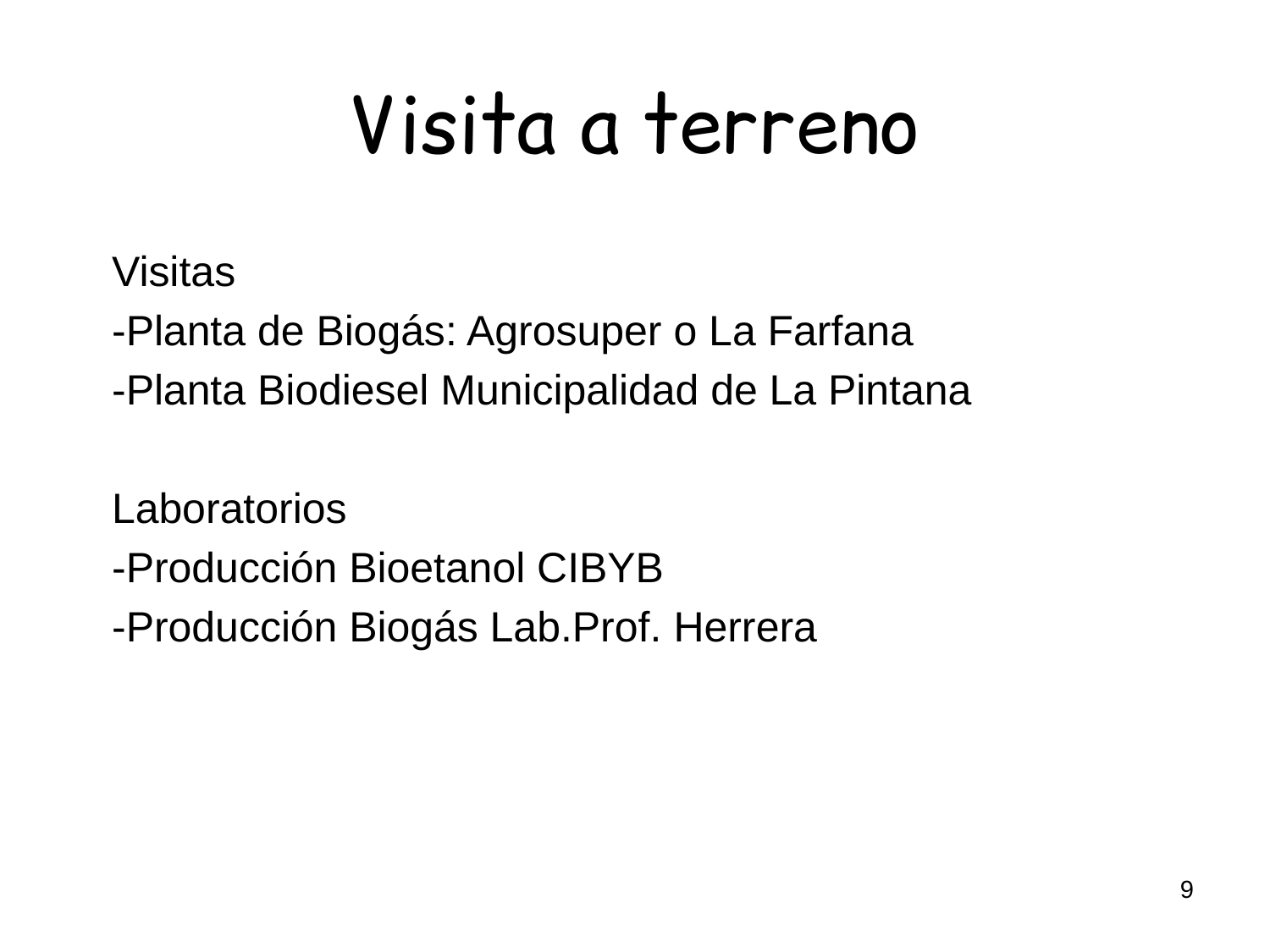

# Visita a terreno

Visitas
-Planta de Biogás: Agrosuper o La Farfana
-Planta Biodiesel Municipalidad de La Pintana

Laboratorios
-Producción Bioetanol CIBYB
-Producción Biogás Lab.Prof. Herrera

9